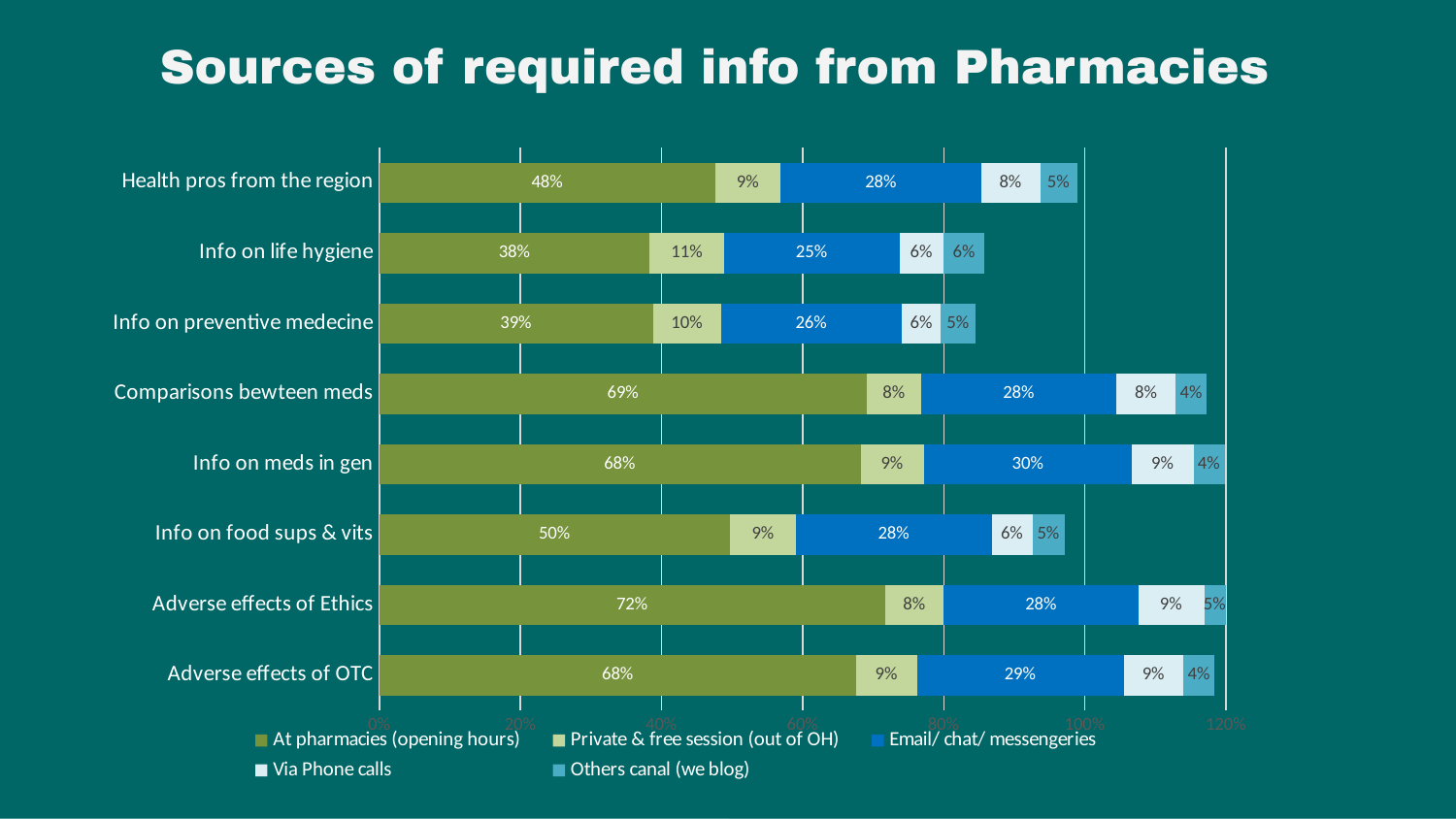

Sources of required info from Pharmacies

### Chart

| Category | At pharmacies (opening hours) | Private & free session (out of OH) | Email/ chat/ messengeries | Via Phone calls | Others canal (we blog) |
|---|---|---|---|---|---|
| Adverse effects of OTC | 0.676 | 0.086 | 0.293 | 0.085 | 0.044 |
| Adverse effects of Ethics | 0.717 | 0.083 | 0.276 | 0.093 | 0.047 |
| Info on food sups & vits | 0.497 | 0.094 | 0.277 | 0.058 | 0.045 |
| Info on meds in gen | 0.682 | 0.09 | 0.295 | 0.087 | 0.044 |
| Comparisons bewteen meds | 0.691 | 0.077 | 0.277 | 0.084 | 0.044 |
| Info on preventive medecine | 0.388 | 0.096 | 0.257 | 0.055 | 0.049 |
| Info on life hygiene | 0.383 | 0.106 | 0.248 | 0.063 | 0.058 |
| Health pros from the region | 0.476 | 0.093 | 0.284 | 0.084 | 0.052 |